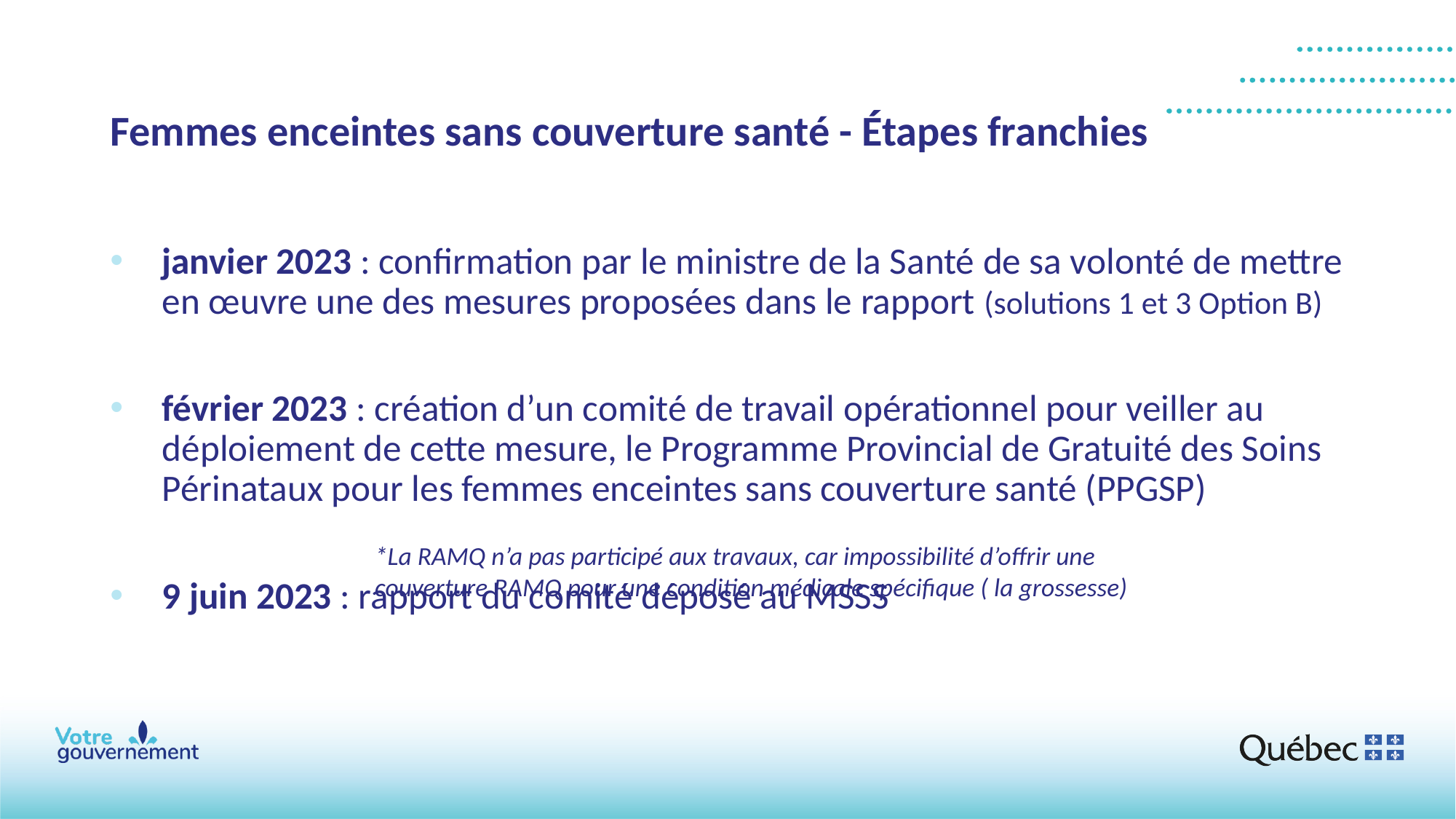

# Femmes enceintes sans couverture santé - Étapes franchies

janvier 2023 : confirmation par le ministre de la Santé de sa volonté de mettre en œuvre une des mesures proposées dans le rapport (solutions 1 et 3 Option B)

février 2023 : création d’un comité de travail opérationnel pour veiller au déploiement de cette mesure, le Programme Provincial de Gratuité des Soins Périnataux pour les femmes enceintes sans couverture santé (PPGSP)

9 juin 2023 : rapport du comité déposé au MSSS

*La RAMQ n’a pas participé aux travaux, car impossibilité d’offrir une couverture RAMQ pour une condition médicale spécifique ( la grossesse)